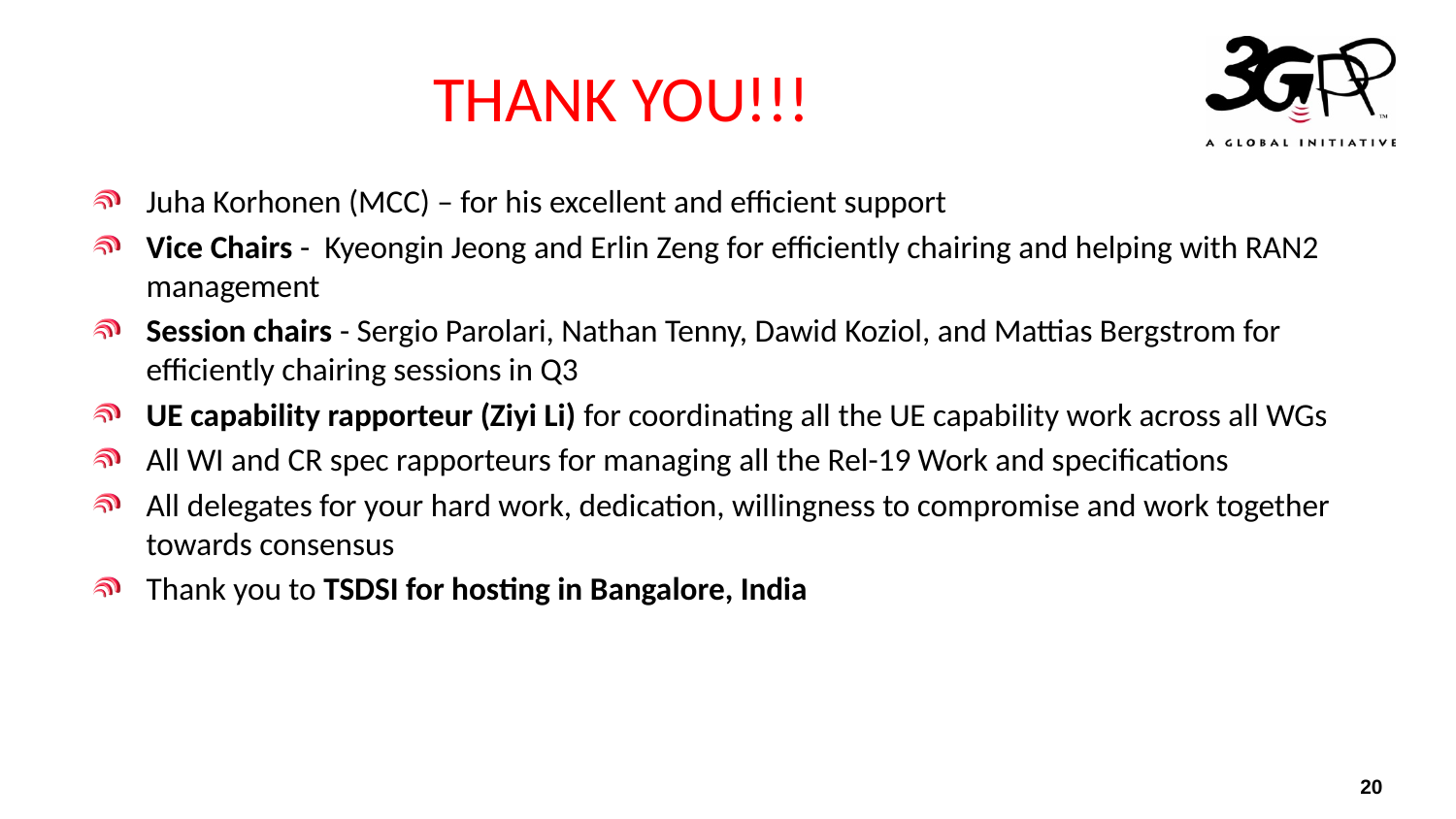

# THANK YOU!!!
Juha Korhonen (MCC) – for his excellent and efficient support
Vice Chairs -  Kyeongin Jeong and Erlin Zeng for efficiently chairing and helping with RAN2 management
Session chairs - Sergio Parolari, Nathan Tenny, Dawid Koziol, and Mattias Bergstrom for efficiently chairing sessions in Q3
UE capability rapporteur (Ziyi Li) for coordinating all the UE capability work across all WGs
All WI and CR spec rapporteurs for managing all the Rel-19 Work and specifications
All delegates for your hard work, dedication, willingness to compromise and work together towards consensus
Thank you to TSDSI for hosting in Bangalore, India